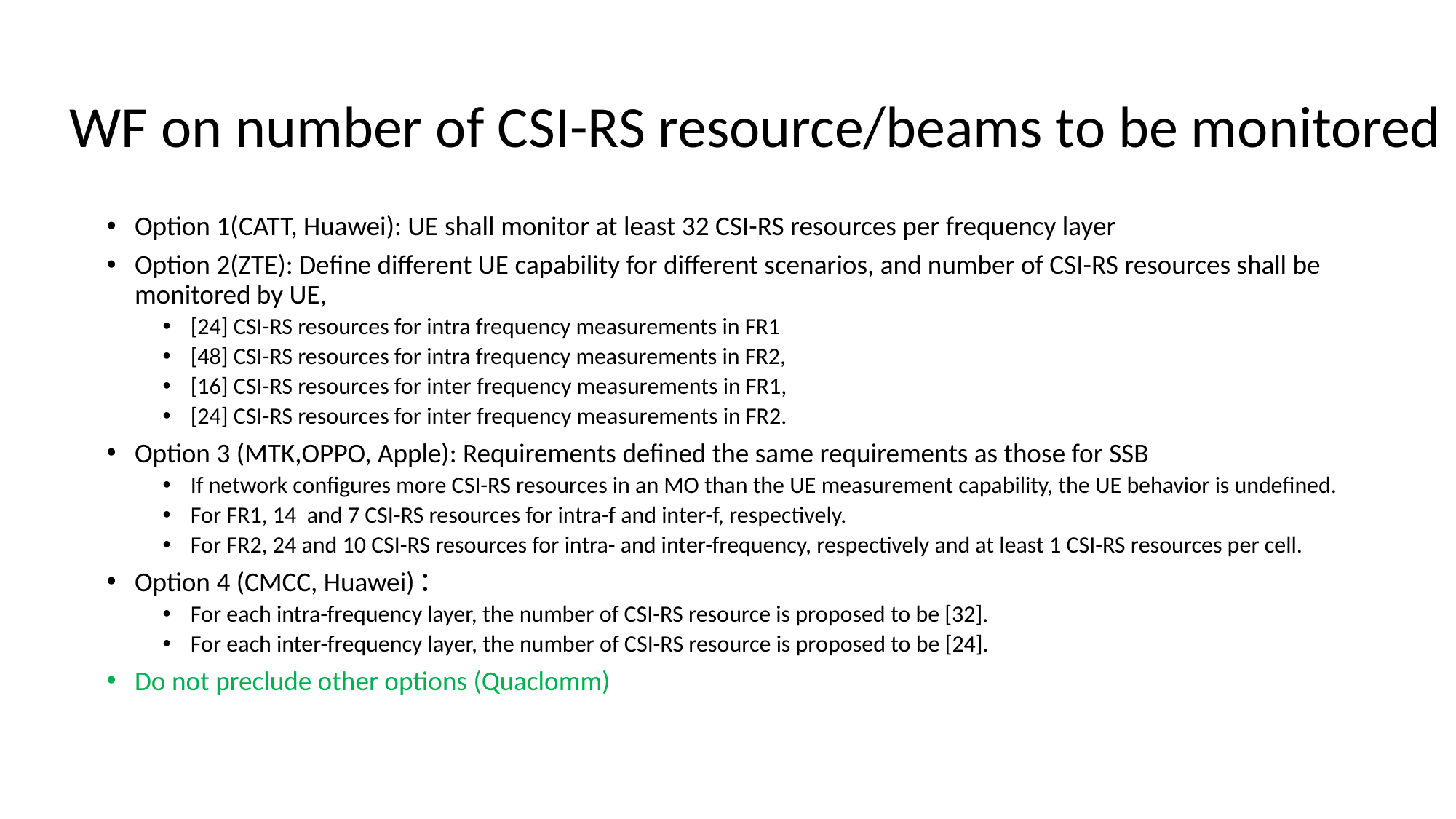

# WF on number of CSI-RS resource/beams to be monitored
Option 1(CATT, Huawei): UE shall monitor at least 32 CSI-RS resources per frequency layer
Option 2(ZTE): Define different UE capability for different scenarios, and number of CSI-RS resources shall be monitored by UE,
[24] CSI-RS resources for intra frequency measurements in FR1
[48] CSI-RS resources for intra frequency measurements in FR2,
[16] CSI-RS resources for inter frequency measurements in FR1,
[24] CSI-RS resources for inter frequency measurements in FR2.
Option 3 (MTK,OPPO, Apple): Requirements defined the same requirements as those for SSB
If network configures more CSI-RS resources in an MO than the UE measurement capability, the UE behavior is undefined.
For FR1, 14  and 7 CSI-RS resources for intra-f and inter-f, respectively.
For FR2, 24 and 10 CSI-RS resources for intra- and inter-frequency, respectively and at least 1 CSI-RS resources per cell.
Option 4 (CMCC, Huawei)：
For each intra-frequency layer, the number of CSI-RS resource is proposed to be [32].
For each inter-frequency layer, the number of CSI-RS resource is proposed to be [24].
Do not preclude other options (Quaclomm)